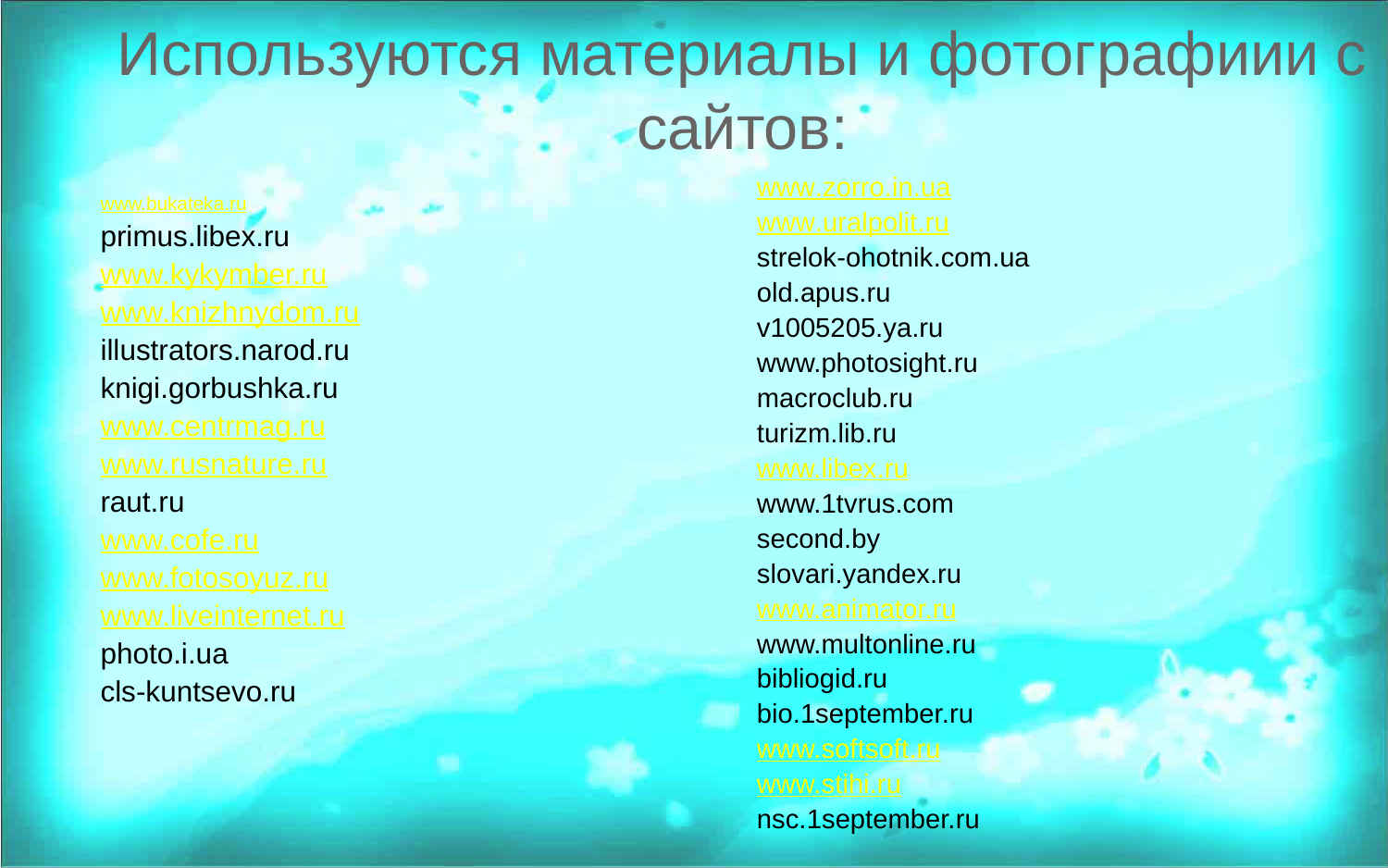

Используются материалы и фотографиии с сайтов:
www.zorro.in.ua
www.uralpolit.ru
strelok-ohotnik.com.ua
old.apus.ru
v1005205.ya.ru
www.photosight.ru
macroclub.ru
turizm.lib.ru
www.libex.ru
www.1tvrus.com
second.by
slovari.yandex.ru
www.animator.ru
www.multonline.ru
bibliogid.ru
bio.1september.ru
www.softsoft.ru
www.stihi.ru
nsc.1september.ru

www.bukateka.ru
primus.libex.ru
www.kykymber.ru
www.knizhnydom.ru
illustrators.narod.ru
knigi.gorbushka.ru
www.centrmag.ru
www.rusnature.ru
raut.ru
www.cofe.ru
www.fotosoyuz.ru
www.liveinternet.ru
photo.i.ua
cls-kuntsevo.ru